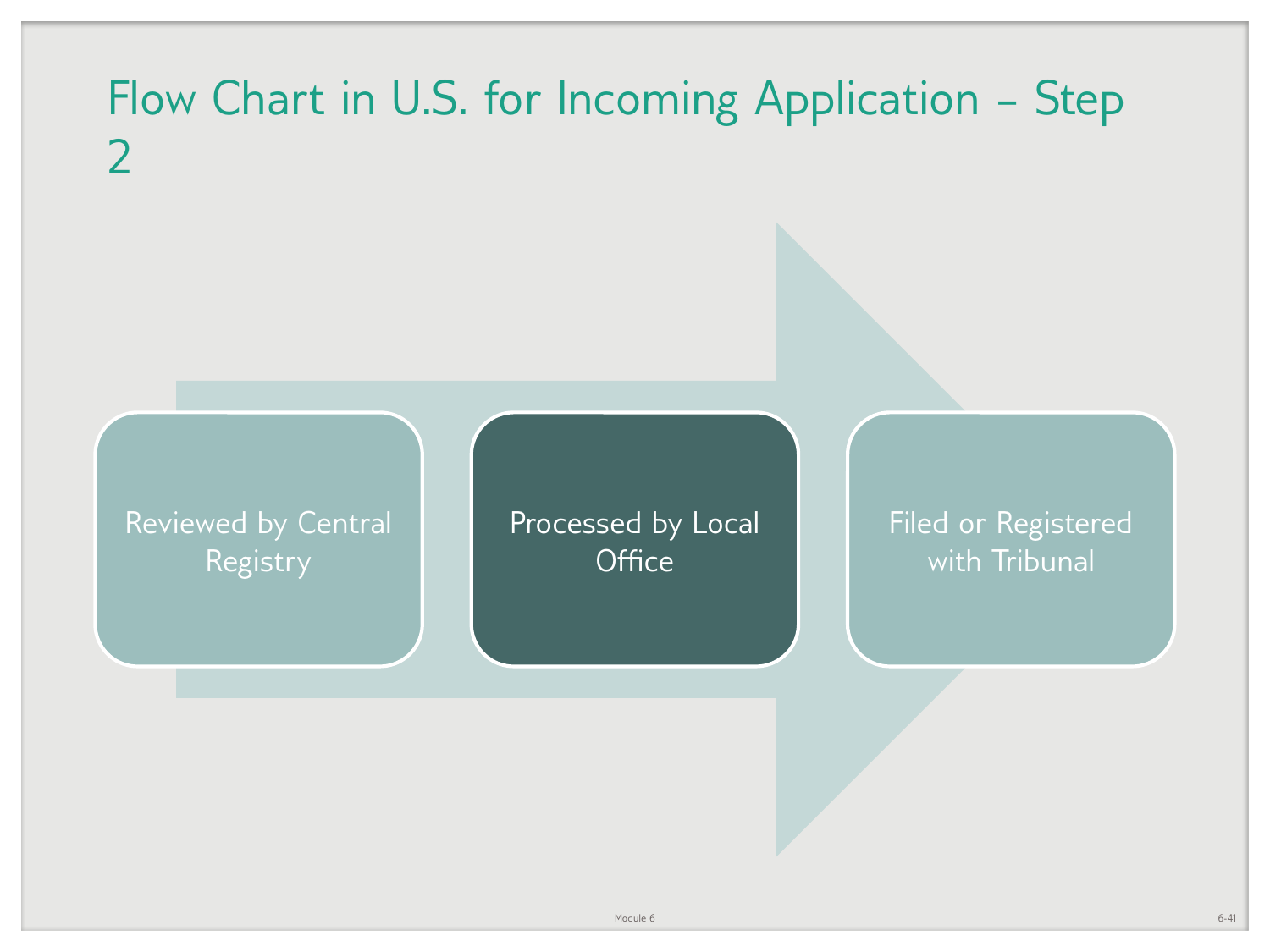

# Flow Chart in U.S. for Incoming Application – Step 2
Reviewed by Central Registry
Processed by Local Office
Filed or Registered with Tribunal
Module 6
6-41